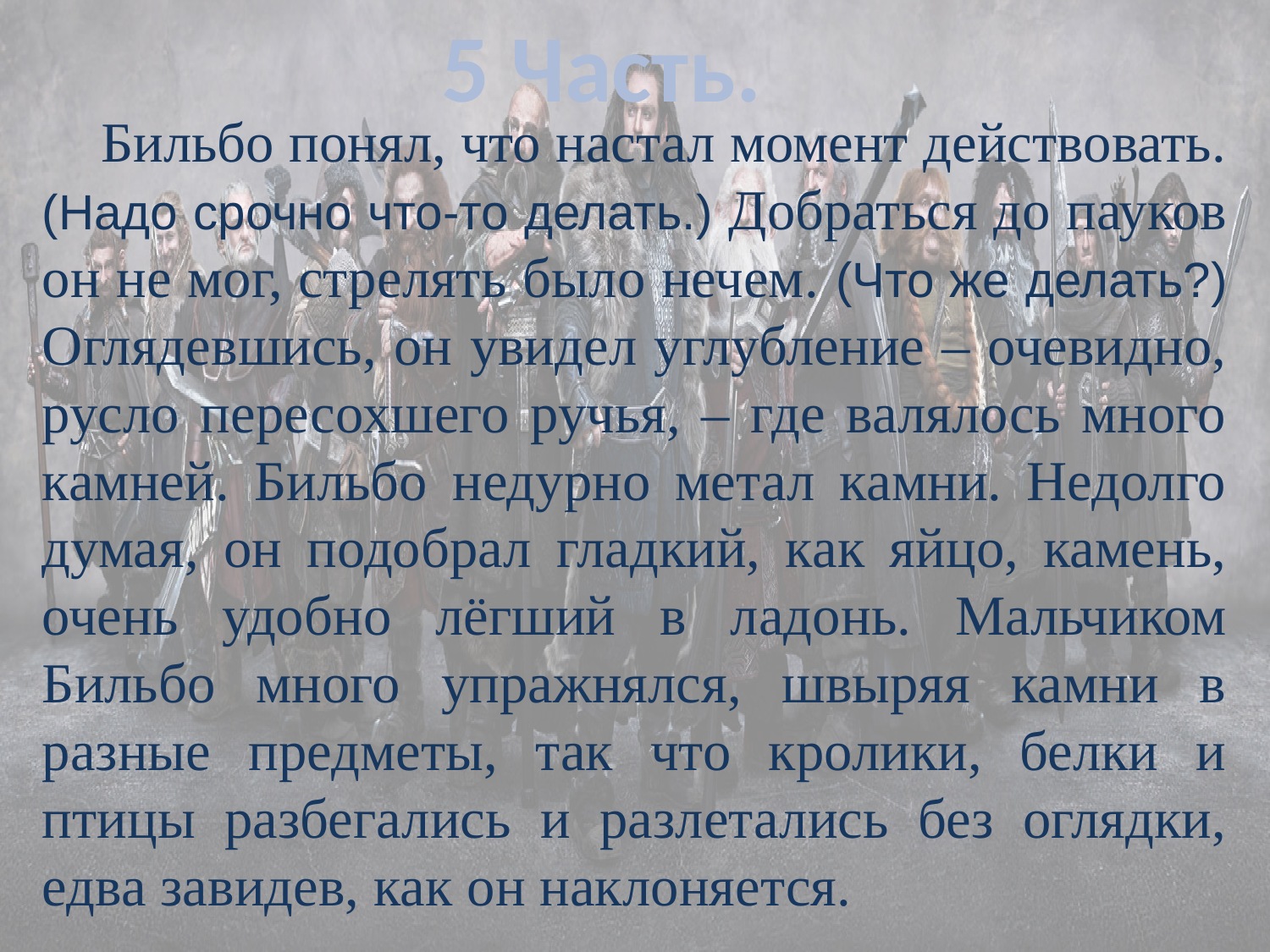

5 Часть.
    Бильбо понял, что настал момент действовать. (Надо срочно что-то делать.) Добраться до пауков он не мог, стрелять было нечем. (Что же делать?) Оглядевшись, он увидел углубление – очевидно, русло пересохшего ручья, – где валялось много камней. Бильбо недурно метал камни. Недолго думая, он подобрал гладкий, как яйцо, камень, очень удобно лёгший в ладонь. Мальчиком Бильбо много упражнялся, швыряя камни в разные предметы, так что кролики, белки и птицы разбегались и разлетались без оглядки, едва завидев, как он наклоняется.